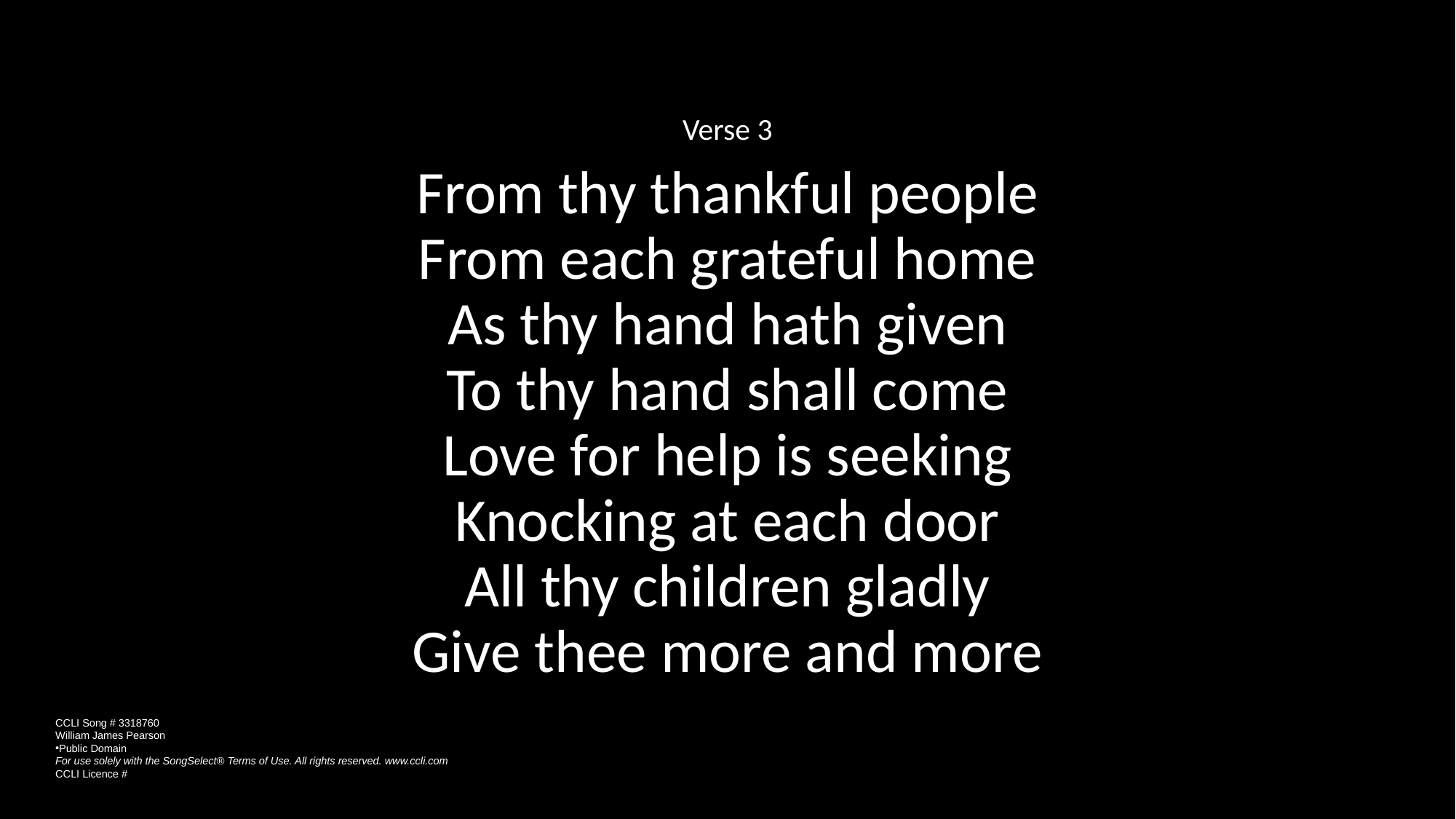

Verse 3
From thy thankful people
From each grateful home
As thy hand hath given
To thy hand shall come
Love for help is seeking
Knocking at each door
All thy children gladly
Give thee more and more

CCLI Song # 3318760
William James Pearson
Public Domain
For use solely with the SongSelect® Terms of Use. All rights reserved. www.ccli.com
CCLI Licence #